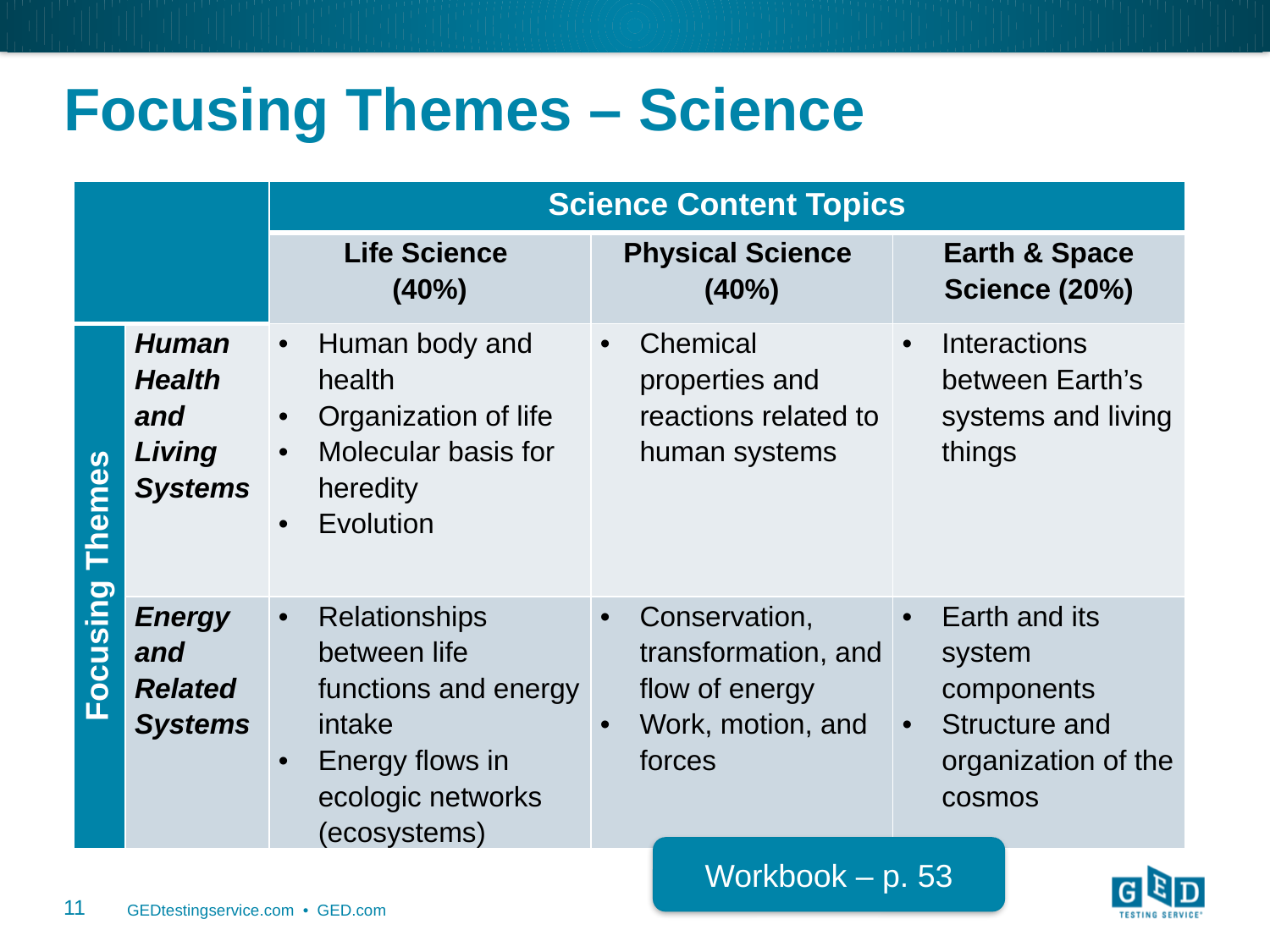

# Focusing Themes – Science
|  |  | Science Content Topics |  |  |
| --- | --- | --- | --- | --- |
|  |  | Life Science (40%) | Physical Science (40%) | Earth & Space Science (20%) |
| Focusing Themes | Human Health and Living Systems | Human body and health Organization of life Molecular basis for heredity Evolution | Chemical properties and reactions related to human systems | Interactions between Earth’s systems and living things |
|  | Energy and Related Systems | Relationships between life functions and energy intake Energy flows in ecologic networks (ecosystems) | Conservation, transformation, and flow of energy Work, motion, and forces | Earth and its system components Structure and organization of the cosmos |

Workbook – p. 53
11